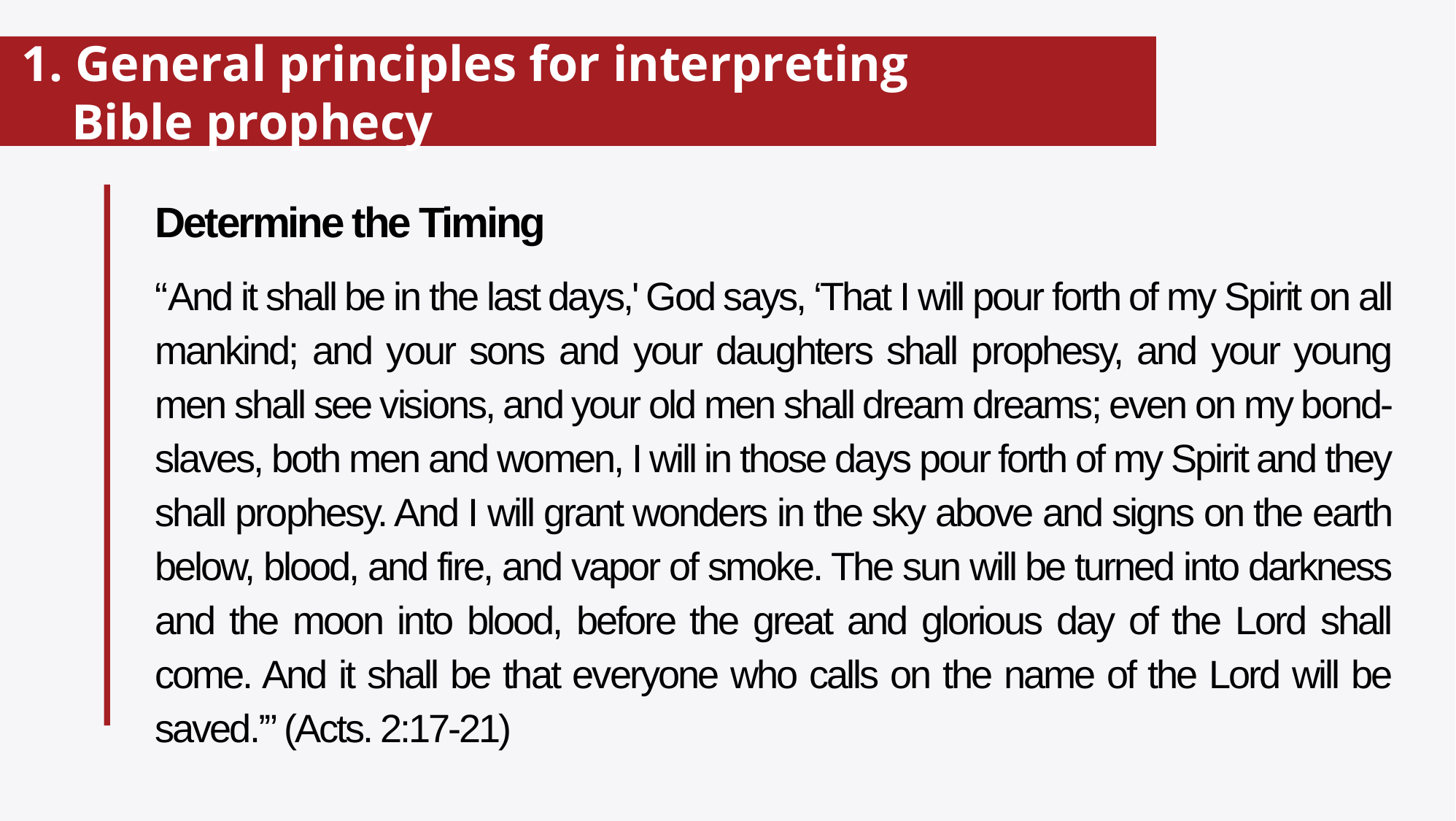

# 1. General principles for interpreting Bible prophecy
Determine the Timing
“And it shall be in the last days,' God says, ‘That I will pour forth of my Spirit on all mankind; and your sons and your daughters shall prophesy, and your young men shall see visions, and your old men shall dream dreams; even on my bond-slaves, both men and women, I will in those days pour forth of my Spirit and they shall prophesy. And I will grant wonders in the sky above and signs on the earth below, blood, and fire, and vapor of smoke. The sun will be turned into darkness and the moon into blood, before the great and glorious day of the Lord shall come. And it shall be that everyone who calls on the name of the Lord will be saved.’” (Acts. 2:17-21)